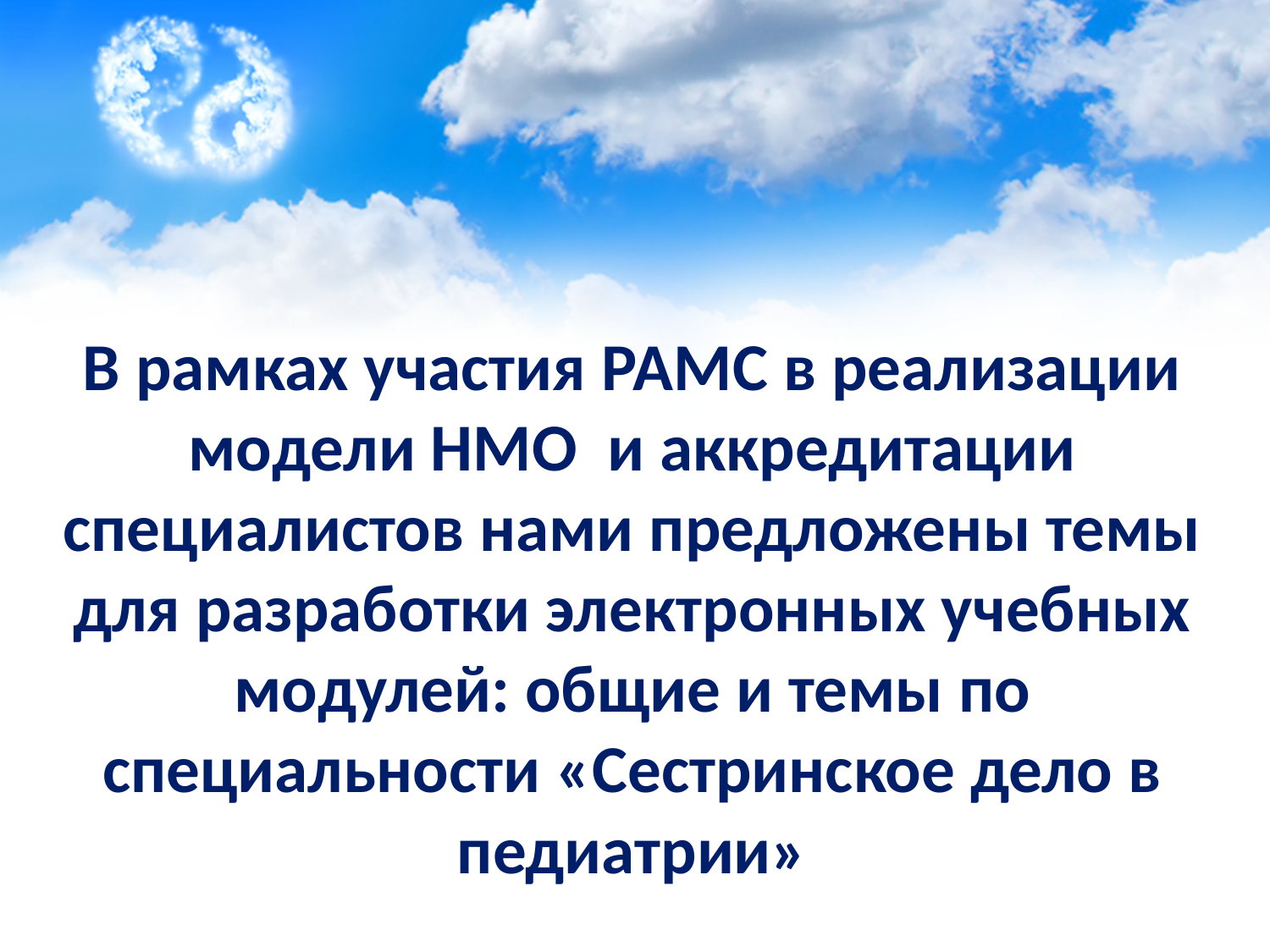

В рамках участия РАМС в реализации модели НМО  и аккредитации специалистов нами предложены темы для разработки электронных учебных модулей: общие и темы по специальности «Сестринское дело в педиатрии»